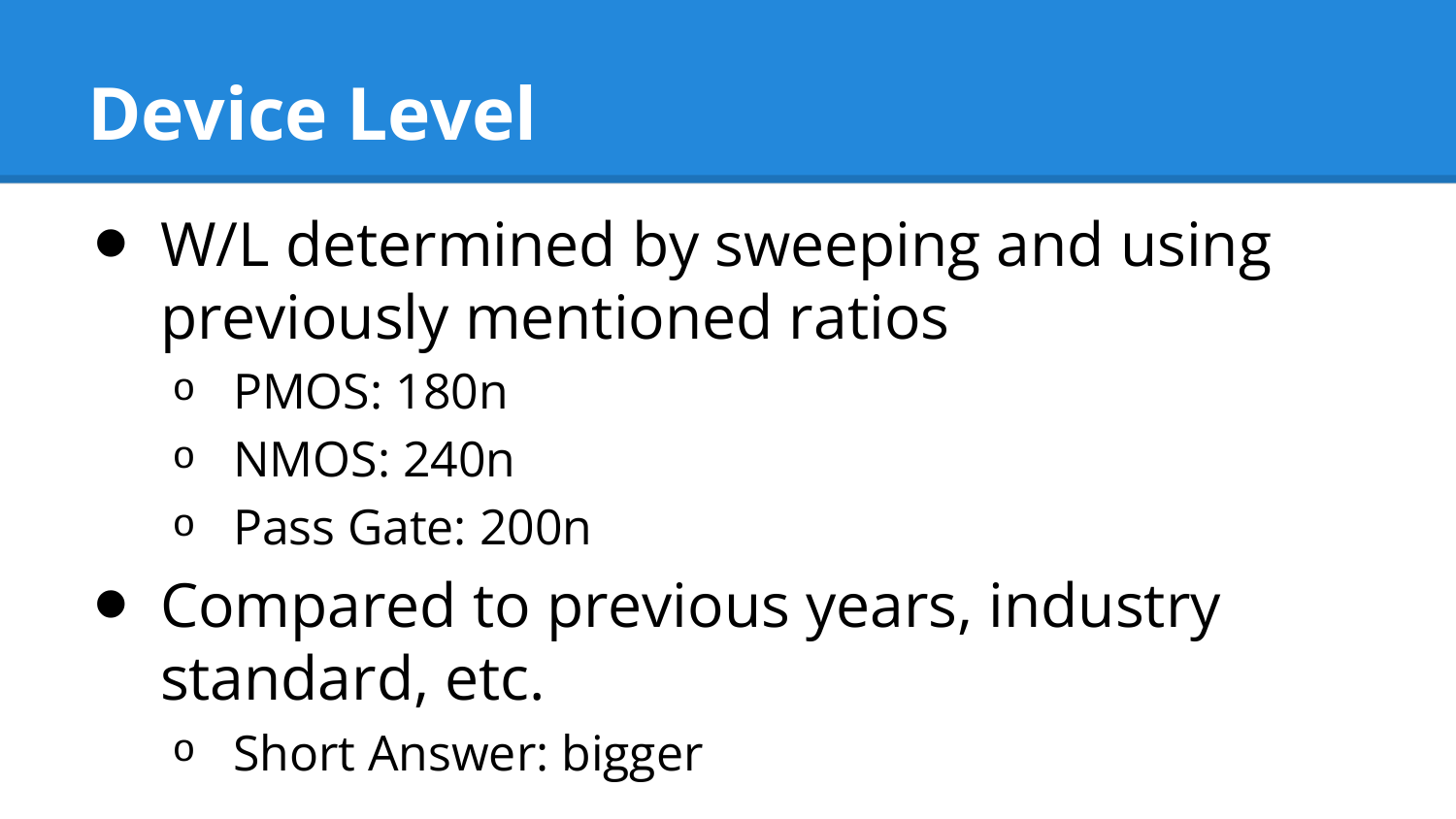

# Device Level
W/L determined by sweeping and using previously mentioned ratios
PMOS: 180n
NMOS: 240n
Pass Gate: 200n
Compared to previous years, industry standard, etc.
Short Answer: bigger